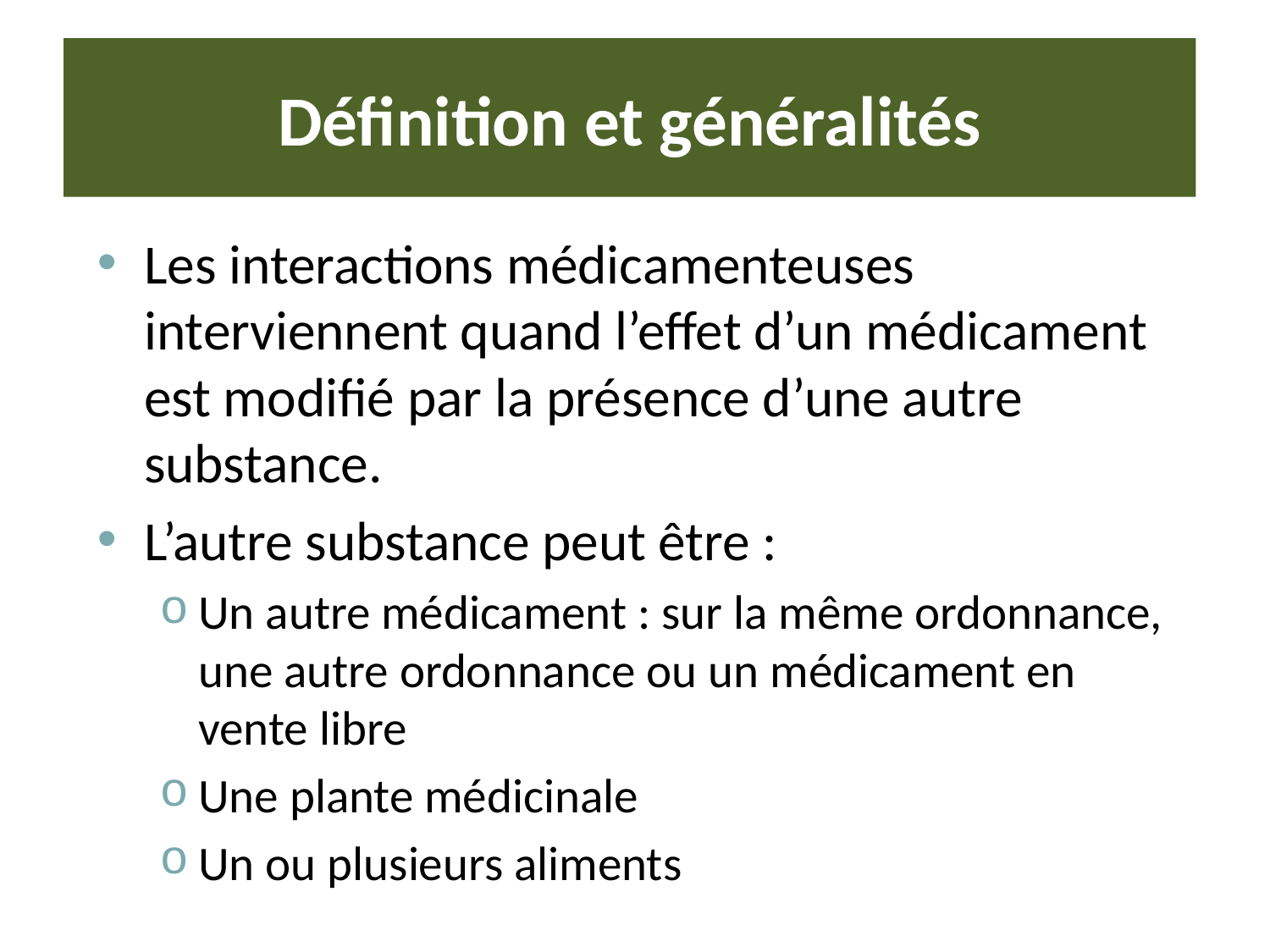

# Définition et généralités
Les interactions médicamenteuses interviennent quand l’effet d’un médicament est modifié par la présence d’une autre substance.
L’autre substance peut être :
Un autre médicament : sur la même ordonnance, une autre ordonnance ou un médicament en vente libre
Une plante médicinale
Un ou plusieurs aliments